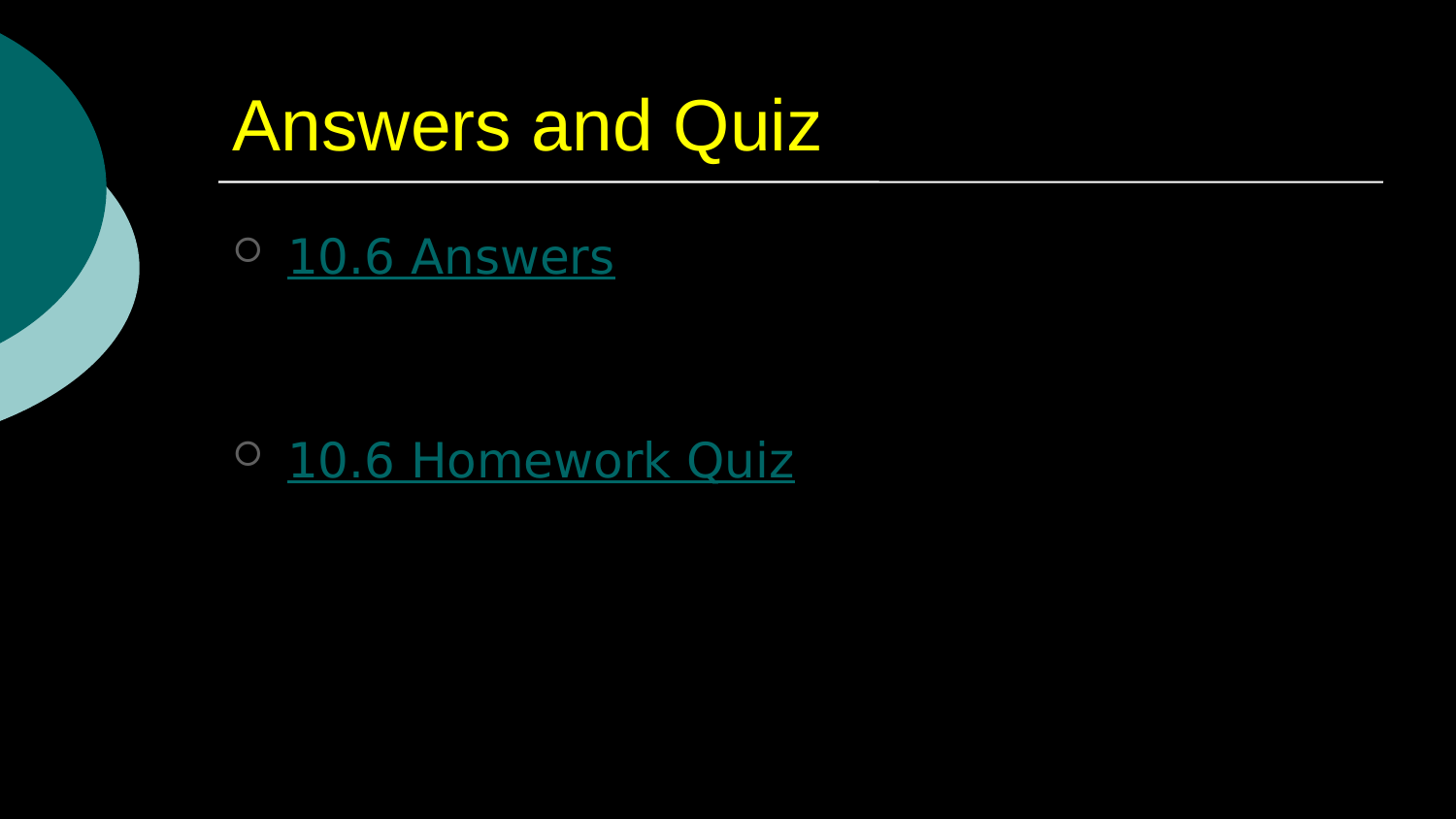

# Answers and Quiz
10.6 Answers

10.6 Homework Quiz